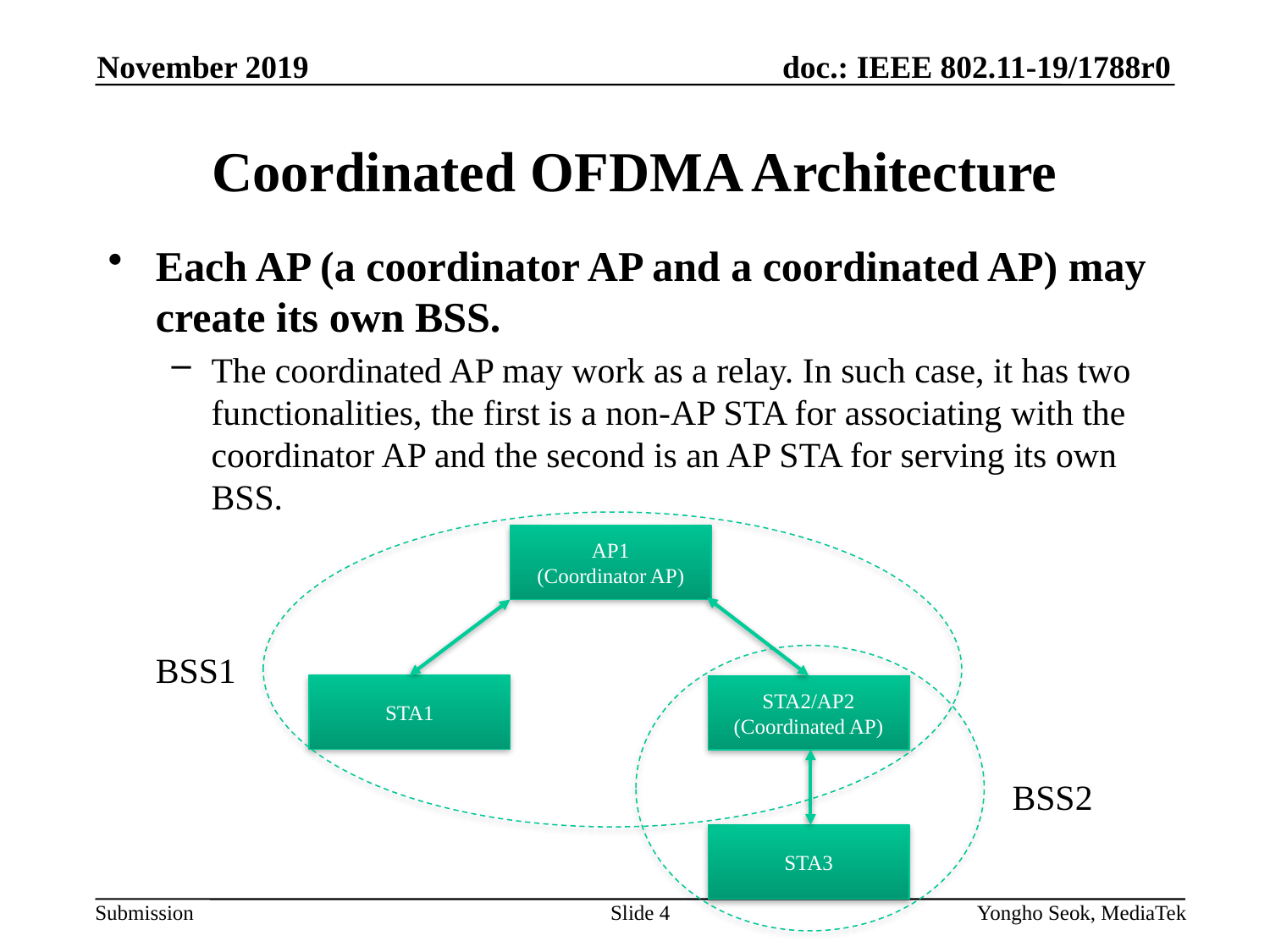

November 2019
# Coordinated OFDMA Architecture
Each AP (a coordinator AP and a coordinated AP) may create its own BSS.
The coordinated AP may work as a relay. In such case, it has two functionalities, the first is a non-AP STA for associating with the coordinator AP and the second is an AP STA for serving its own BSS.

AP1
(Coordinator AP)
BSS1

STA1
STA2/AP2
(Coordinated AP)
BSS2
STA3
Slide 4
Yongho Seok, MediaTek